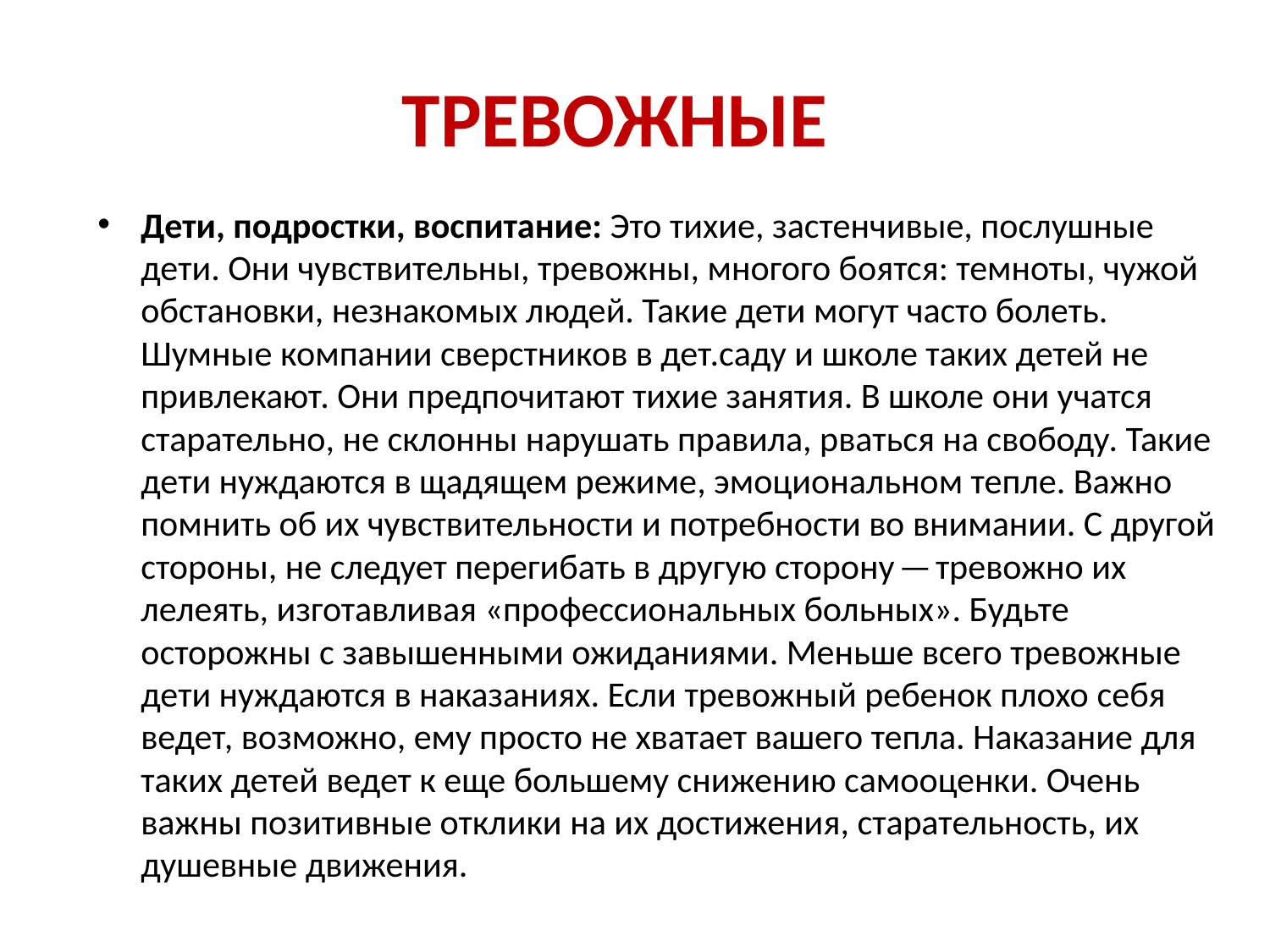

# ТРЕВОЖНЫЕ

Дети, подростки, воспитание: Это тихие, застенчивые, послушные дети. Они чувствительны, тревожны, многого боятся: темноты, чужой обстановки, незнакомых людей. Такие дети могут часто болеть. Шумные компании сверстников в дет.саду и школе таких детей не привлекают. Они предпочитают тихие занятия. В школе они учатся старательно, не склонны нарушать правила, рваться на свободу. Такие дети нуждаются в щадящем режиме, эмоциональном тепле. Важно помнить об их чувствительности и потребности во внимании. С другой стороны, не следует перегибать в другую сторону — тревожно их лелеять, изготавливая «профессиональных больных». Будьте осторожны с завышенными ожиданиями. Меньше всего тревожные дети нуждаются в наказаниях. Если тревожный ребенок плохо себя ведет, возможно, ему просто не хватает вашего тепла. Наказание для таких детей ведет к еще большему снижению самооценки. Очень важны позитивные отклики на их достижения, старательность, их душевные движения.